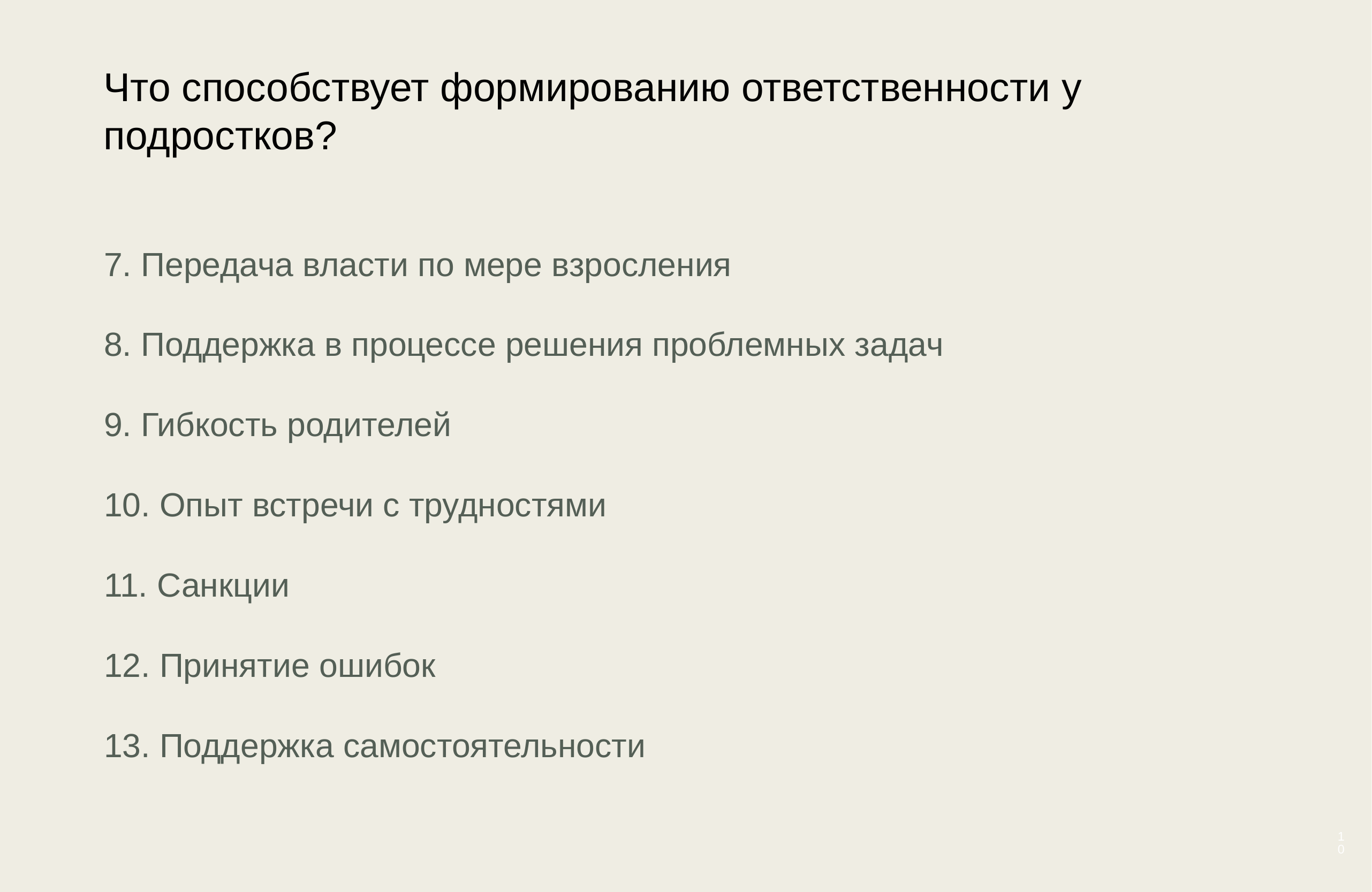

Что способствует формированию ответственности у подростков?
7. Передача власти по мере взросления
8. Поддержка в процессе решения проблемных задач
9. Гибкость родителей
10. Опыт встречи с трудностями
11. Санкции
12. Принятие ошибок
13. Поддержка самостоятельности
10